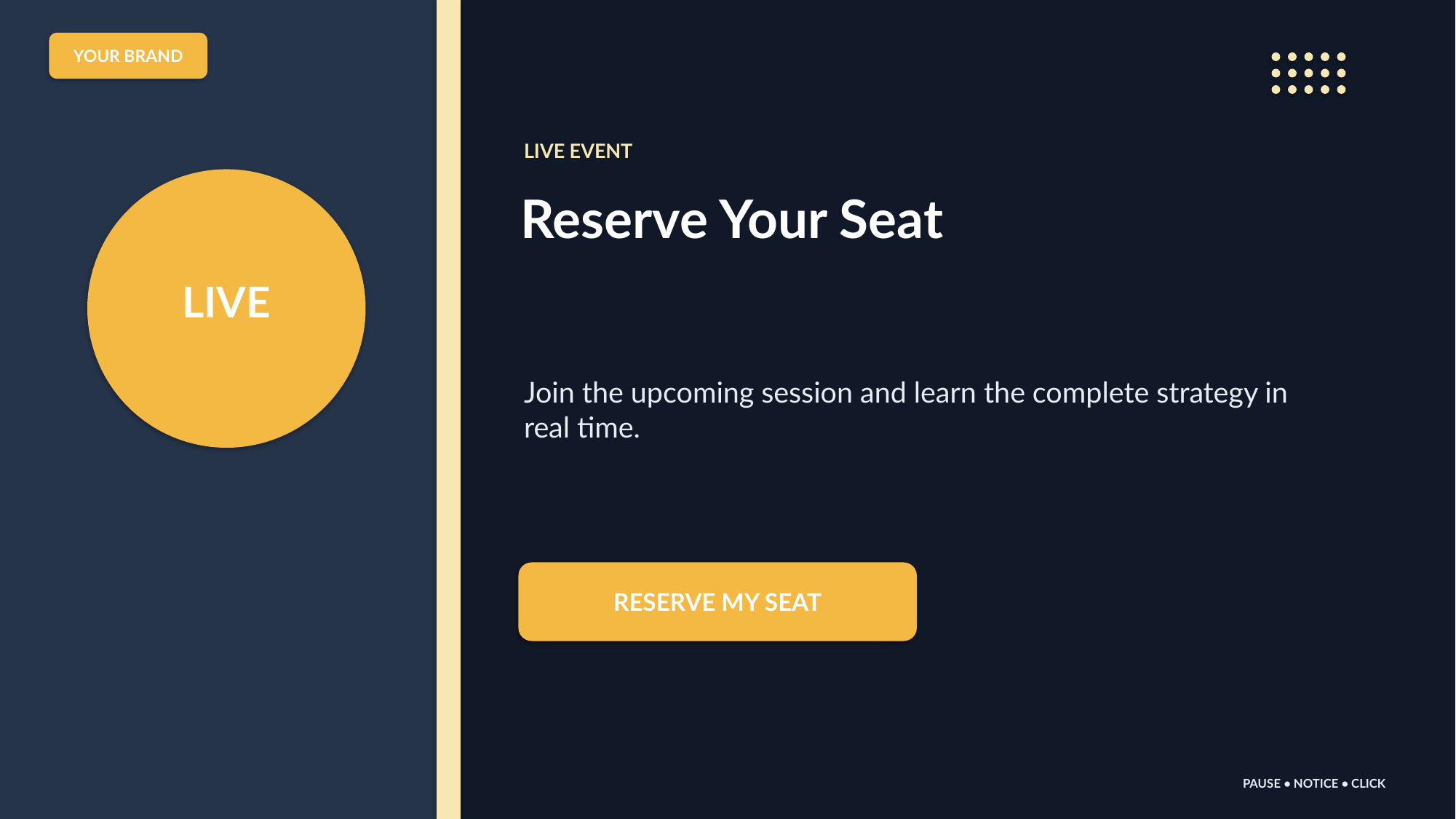

YOUR BRAND

LIVE EVENT

Reserve Your Seat
LIVE
Join the upcoming session and learn the complete strategy in real time.

RESERVE MY SEAT
PAUSE • NOTICE • CLICK